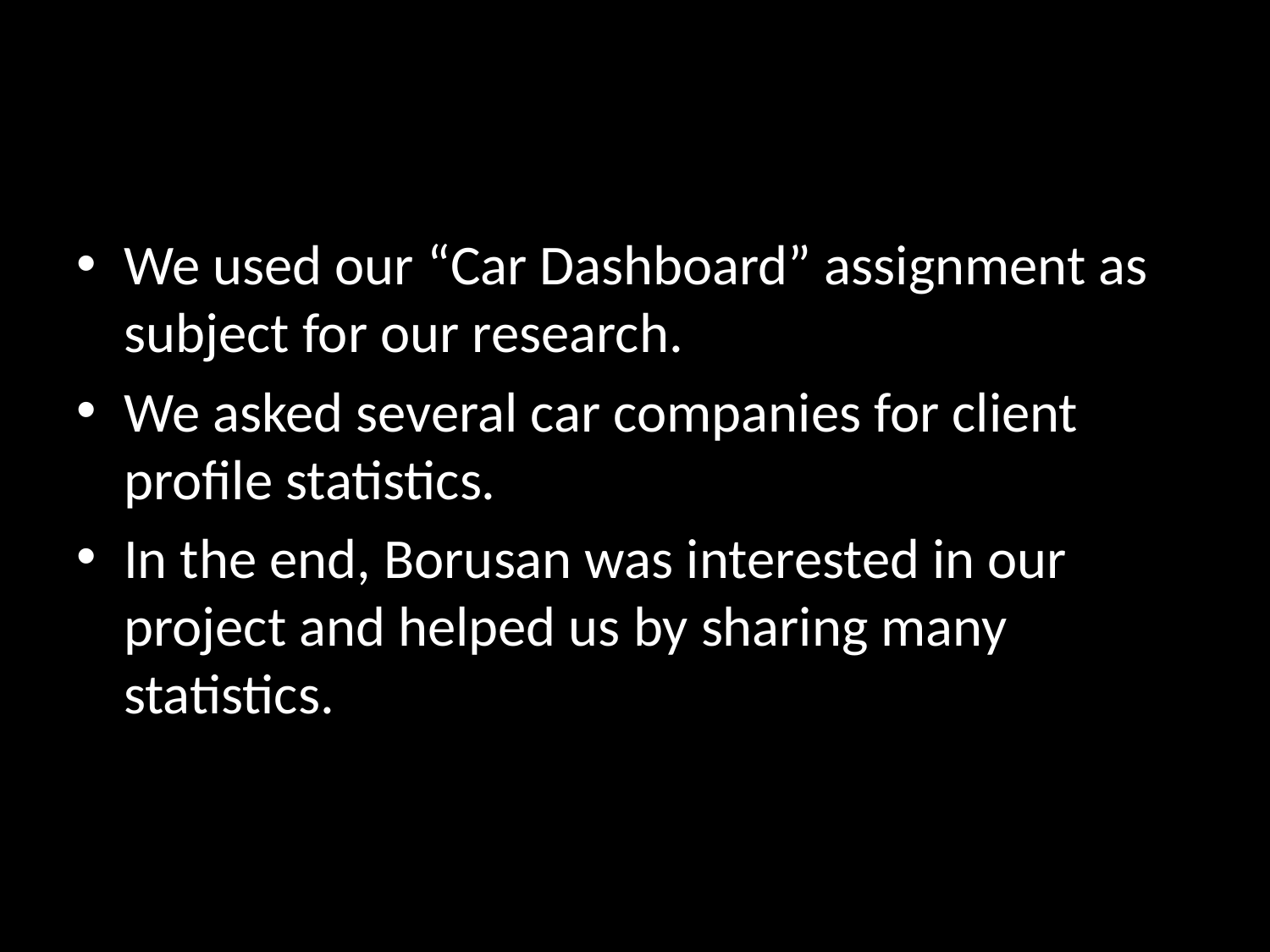

We used our “Car Dashboard” assignment as subject for our research.
We asked several car companies for client profile statistics.
In the end, Borusan was interested in our project and helped us by sharing many statistics.